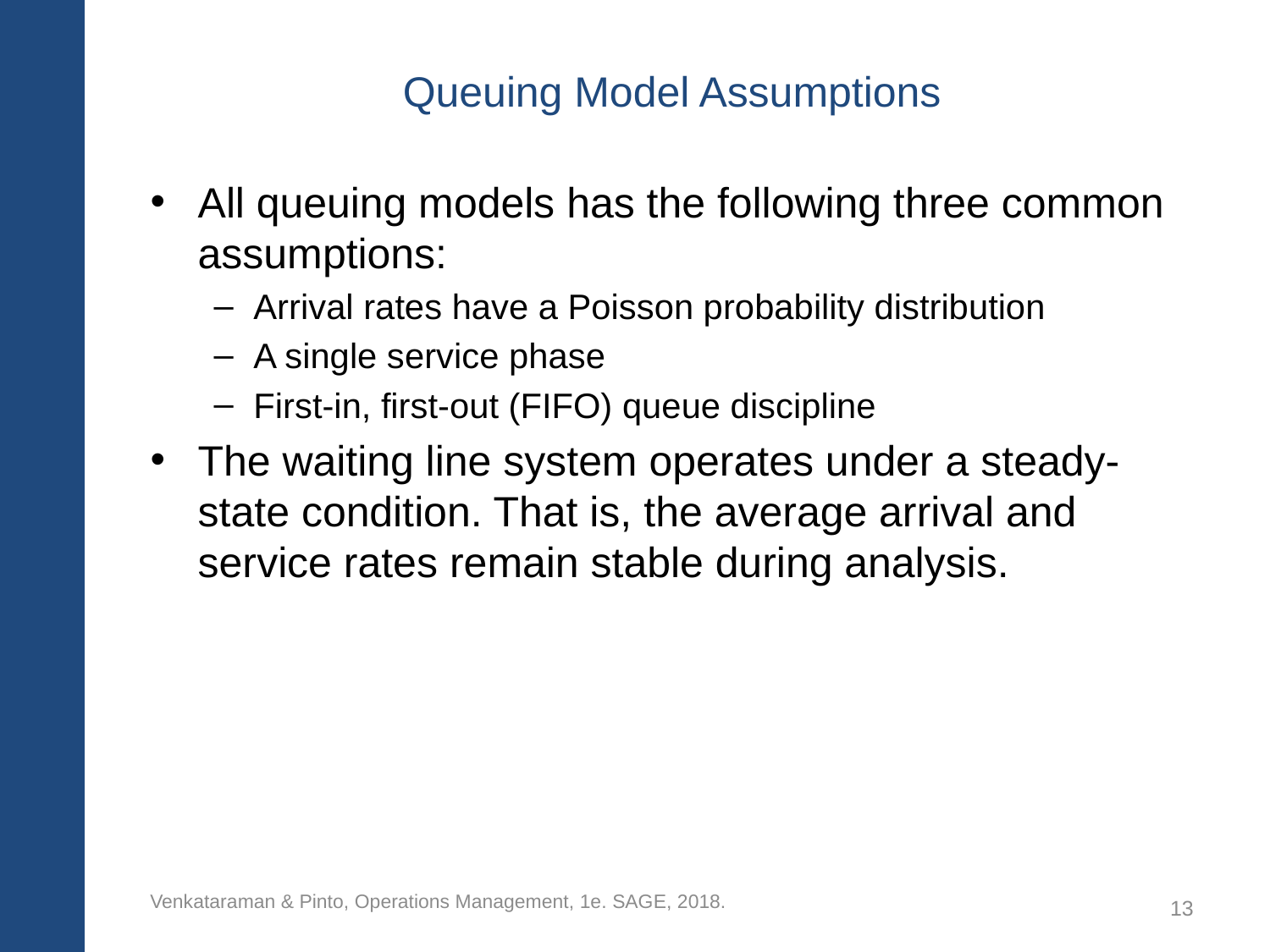

# Queuing Model Assumptions
All queuing models has the following three common assumptions:
Arrival rates have a Poisson probability distribution
A single service phase
First-in, first-out (FIFO) queue discipline
The waiting line system operates under a steady-state condition. That is, the average arrival and service rates remain stable during analysis.
Venkataraman & Pinto, Operations Management, 1e. SAGE, 2018.
13